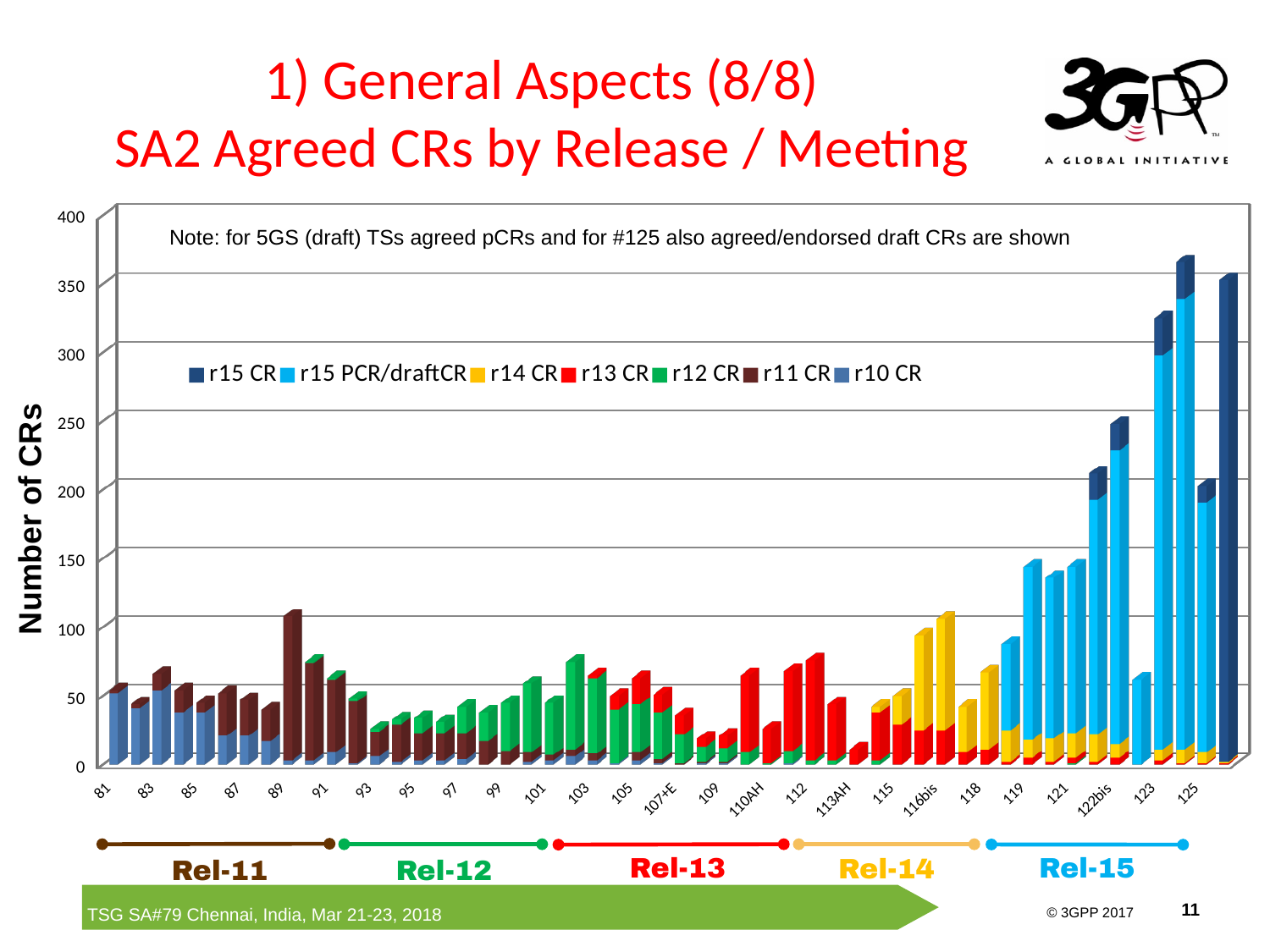

# 1) General Aspects (8/8) SA2 Agreed CRs by Release / Meeting

[unsupported chart]

Note: for 5GS (draft) TSs agreed pCRs and for #125 also agreed/endorsed draft CRs are shown
Number of CRs
Rel-13
Rel-15
Rel-14
Rel-11
Rel-12